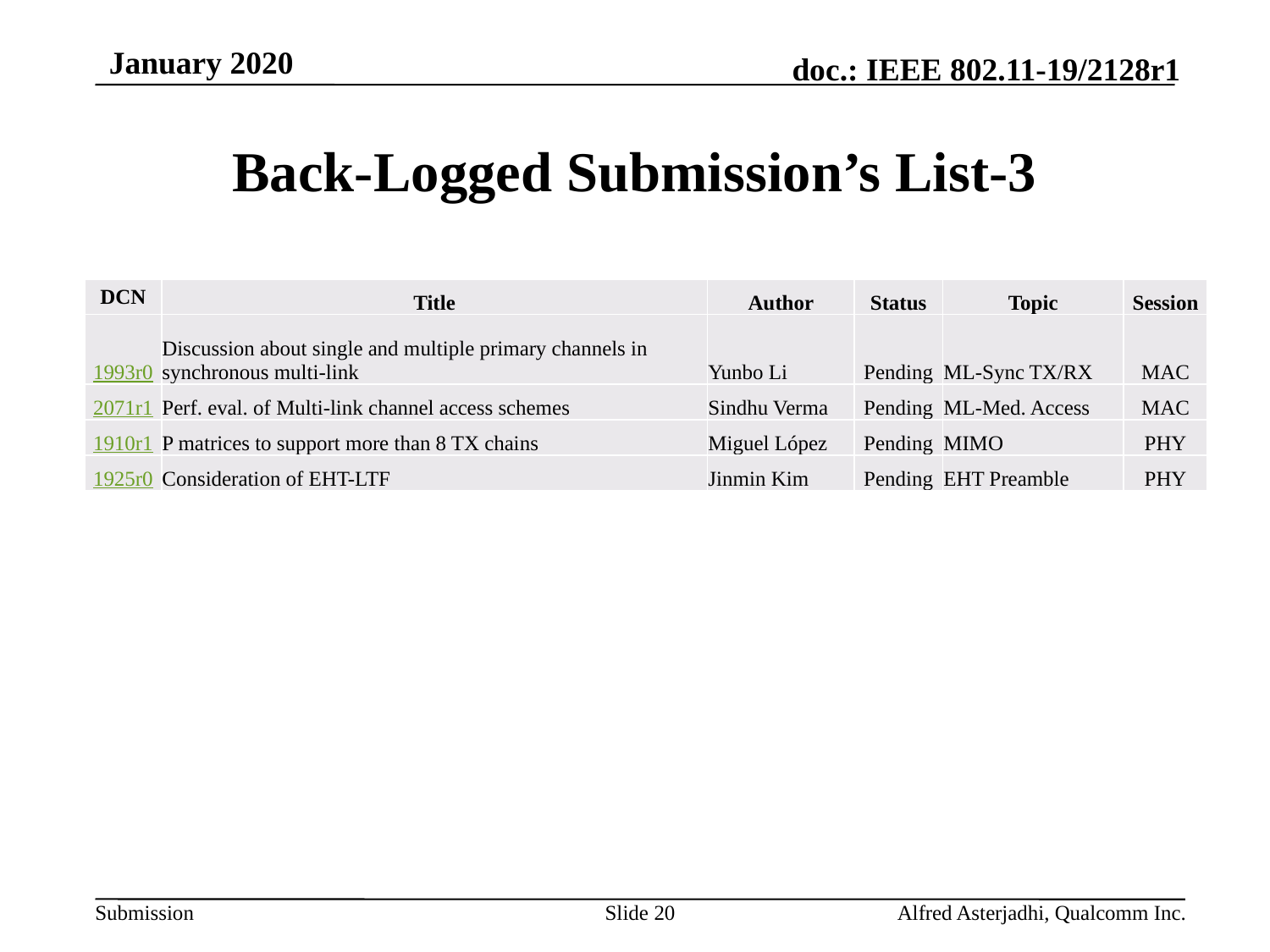

January 2020
# Back-Logged Submission’s List-3
| DCN | Title | Author | Status | Topic | Session |
| --- | --- | --- | --- | --- | --- |
| 1993r0 | Discussion about single and multiple primary channels in synchronous multi-link | Yunbo Li | Pending | ML-Sync TX/RX | MAC |
| 2071r1 | Perf. eval. of Multi-link channel access schemes | Sindhu Verma | Pending | ML-Med. Access | MAC |
| 1910r1 | P matrices to support more than 8 TX chains | Miguel López | Pending | MIMO | PHY |
| 1925r0 | Consideration of EHT-LTF | Jinmin Kim | Pending | EHT Preamble | PHY |
Slide 20
Alfred Asterjadhi, Qualcomm Inc.